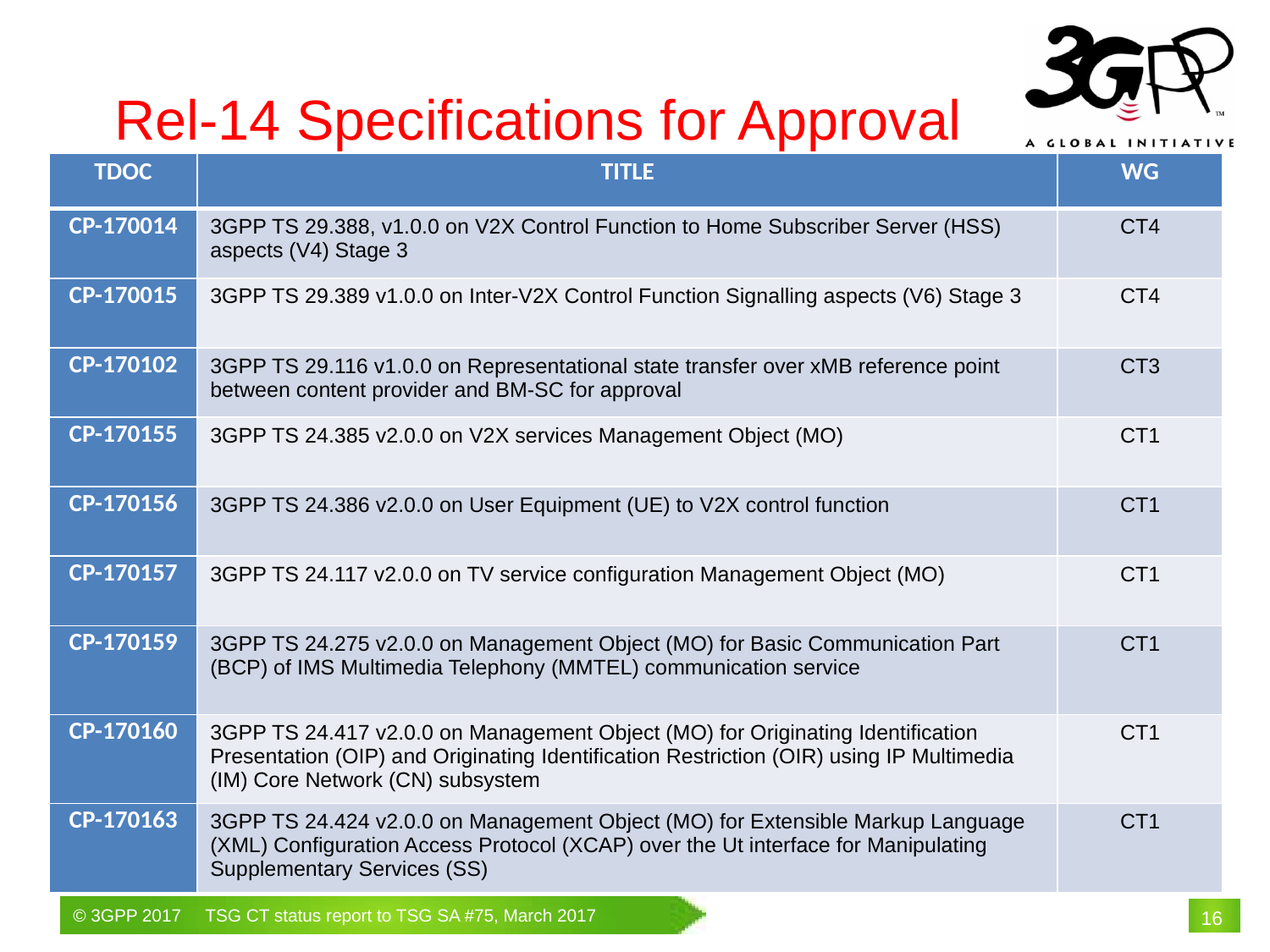

Rel-14 Specifications for Approval
| TDOC | TITLE | WG |
| --- | --- | --- |
| CP-170014 | 3GPP TS 29.388, v1.0.0 on V2X Control Function to Home Subscriber Server (HSS) aspects (V4) Stage 3 | CT4 |
| CP-170015 | 3GPP TS 29.389 v1.0.0 on Inter-V2X Control Function Signalling aspects (V6) Stage 3 | CT4 |
| CP-170102 | 3GPP TS 29.116 v1.0.0 on Representational state transfer over xMB reference point between content provider and BM-SC for approval | CT3 |
| CP-170155 | 3GPP TS 24.385 v2.0.0 on V2X services Management Object (MO) | CT1 |
| CP-170156 | 3GPP TS 24.386 v2.0.0 on User Equipment (UE) to V2X control function | CT1 |
| CP-170157 | 3GPP TS 24.117 v2.0.0 on TV service configuration Management Object (MO) | CT1 |
| CP-170159 | 3GPP TS 24.275 v2.0.0 on Management Object (MO) for Basic Communication Part (BCP) of IMS Multimedia Telephony (MMTEL) communication service | CT1 |
| CP-170160 | 3GPP TS 24.417 v2.0.0 on Management Object (MO) for Originating Identification Presentation (OIP) and Originating Identification Restriction (OIR) using IP Multimedia (IM) Core Network (CN) subsystem | CT1 |
| CP-170163 | 3GPP TS 24.424 v2.0.0 on Management Object (MO) for Extensible Markup Language (XML) Configuration Access Protocol (XCAP) over the Ut interface for Manipulating Supplementary Services (SS) | CT1 |

# 16